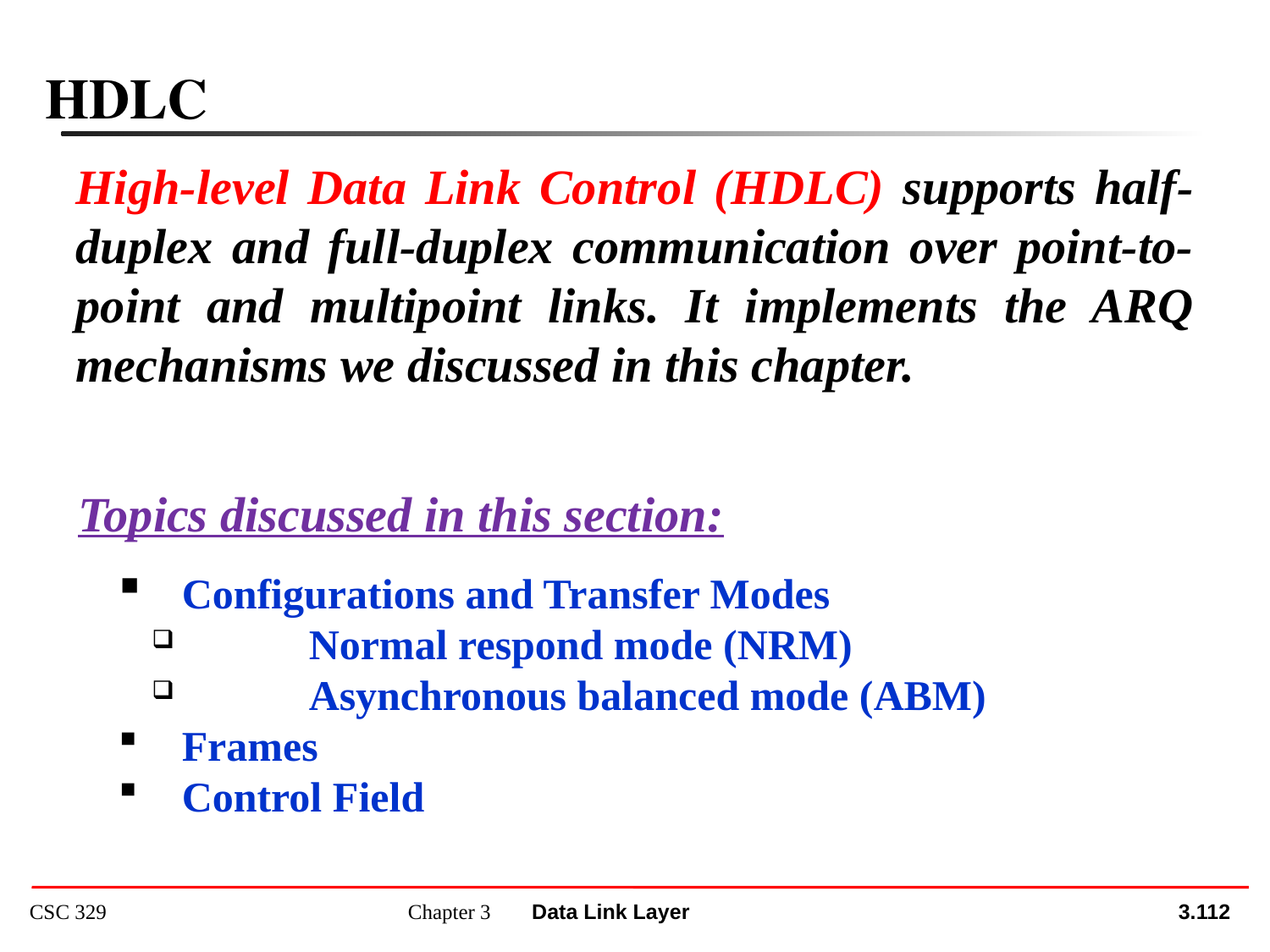

HDLC

High-level Data Link Control (HDLC) supports half-duplex and full-duplex communication over point-to-point and multipoint links. It implements the ARQ mechanisms we discussed in this chapter.
Topics discussed in this section:
Configurations and Transfer Modes
	Normal respond mode (NRM)
	Asynchronous balanced mode (ABM)
Frames
Control Field